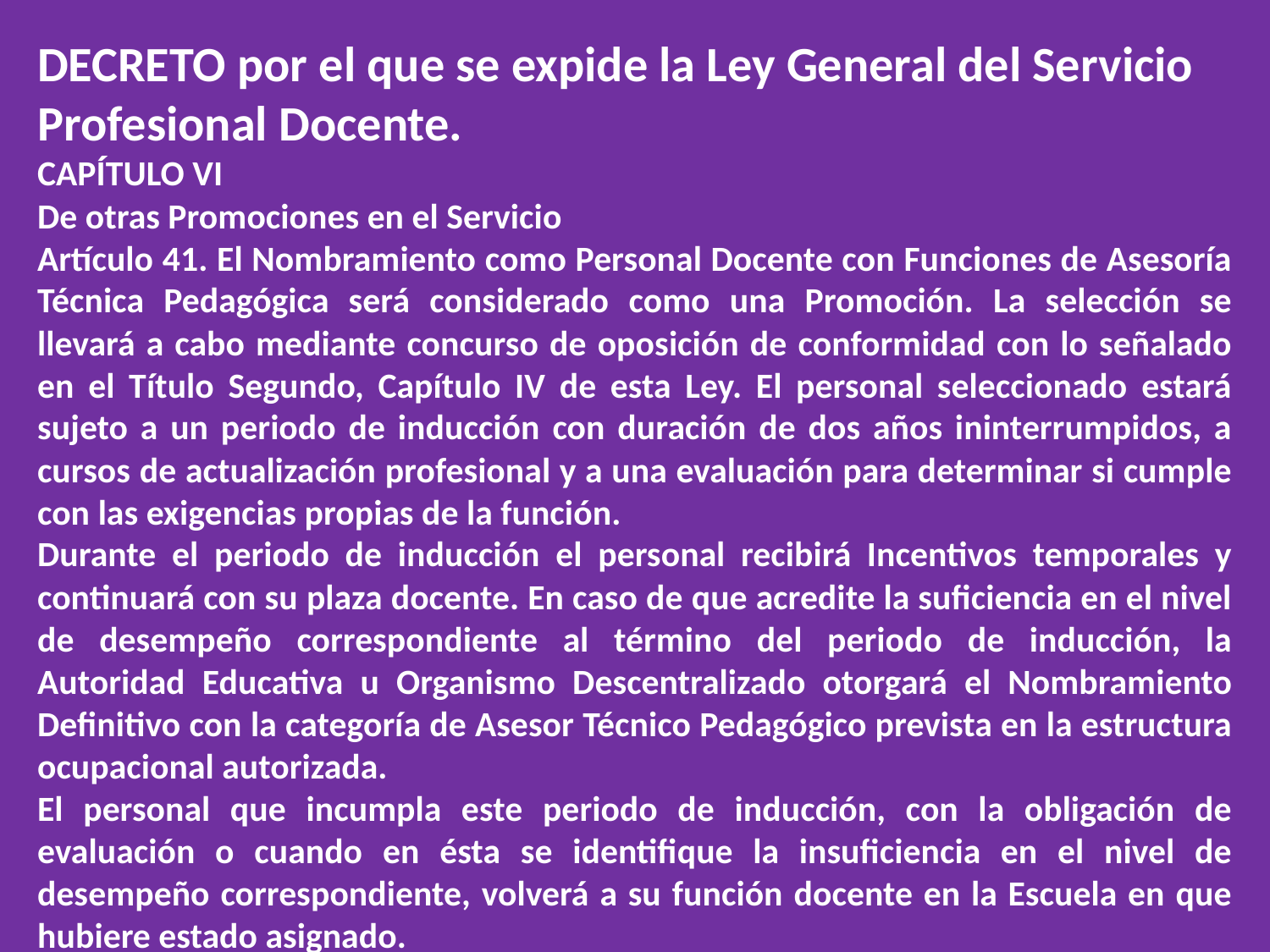

DECRETO por el que se expide la Ley General del Servicio Profesional Docente.
CAPÍTULO VI
De otras Promociones en el Servicio
Artículo 41. El Nombramiento como Personal Docente con Funciones de Asesoría Técnica Pedagógica será considerado como una Promoción. La selección se llevará a cabo mediante concurso de oposición de conformidad con lo señalado en el Título Segundo, Capítulo IV de esta Ley. El personal seleccionado estará sujeto a un periodo de inducción con duración de dos años ininterrumpidos, a cursos de actualización profesional y a una evaluación para determinar si cumple con las exigencias propias de la función.
Durante el periodo de inducción el personal recibirá Incentivos temporales y continuará con su plaza docente. En caso de que acredite la suficiencia en el nivel de desempeño correspondiente al término del periodo de inducción, la Autoridad Educativa u Organismo Descentralizado otorgará el Nombramiento Definitivo con la categoría de Asesor Técnico Pedagógico prevista en la estructura ocupacional autorizada.
El personal que incumpla este periodo de inducción, con la obligación de evaluación o cuando en ésta se identifique la insuficiencia en el nivel de desempeño correspondiente, volverá a su función docente en la Escuela en que hubiere estado asignado.